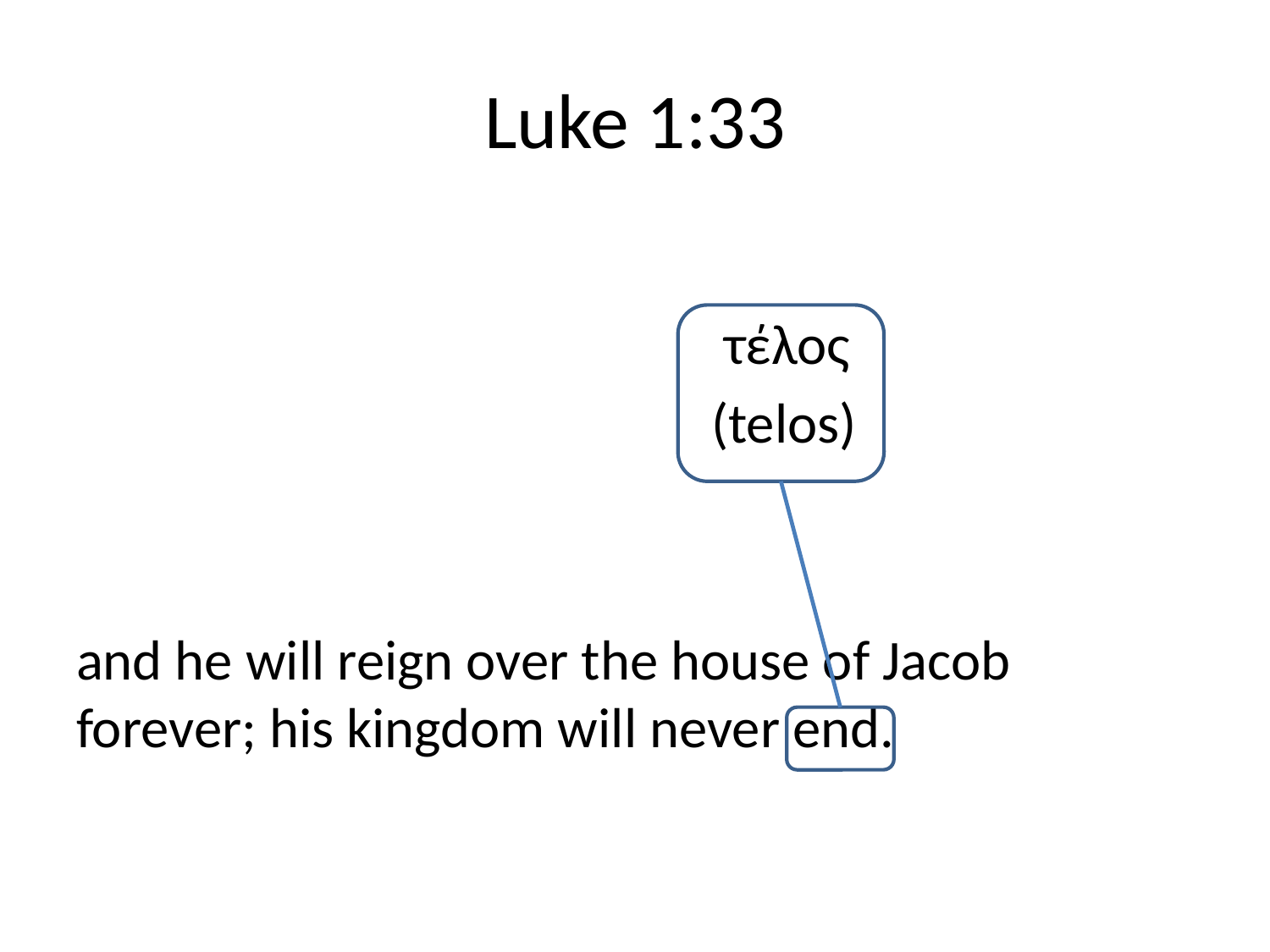

# Luke 1:33

					 τέλος
					(telos)

and he will reign over the house of Jacob forever; his kingdom will never end.